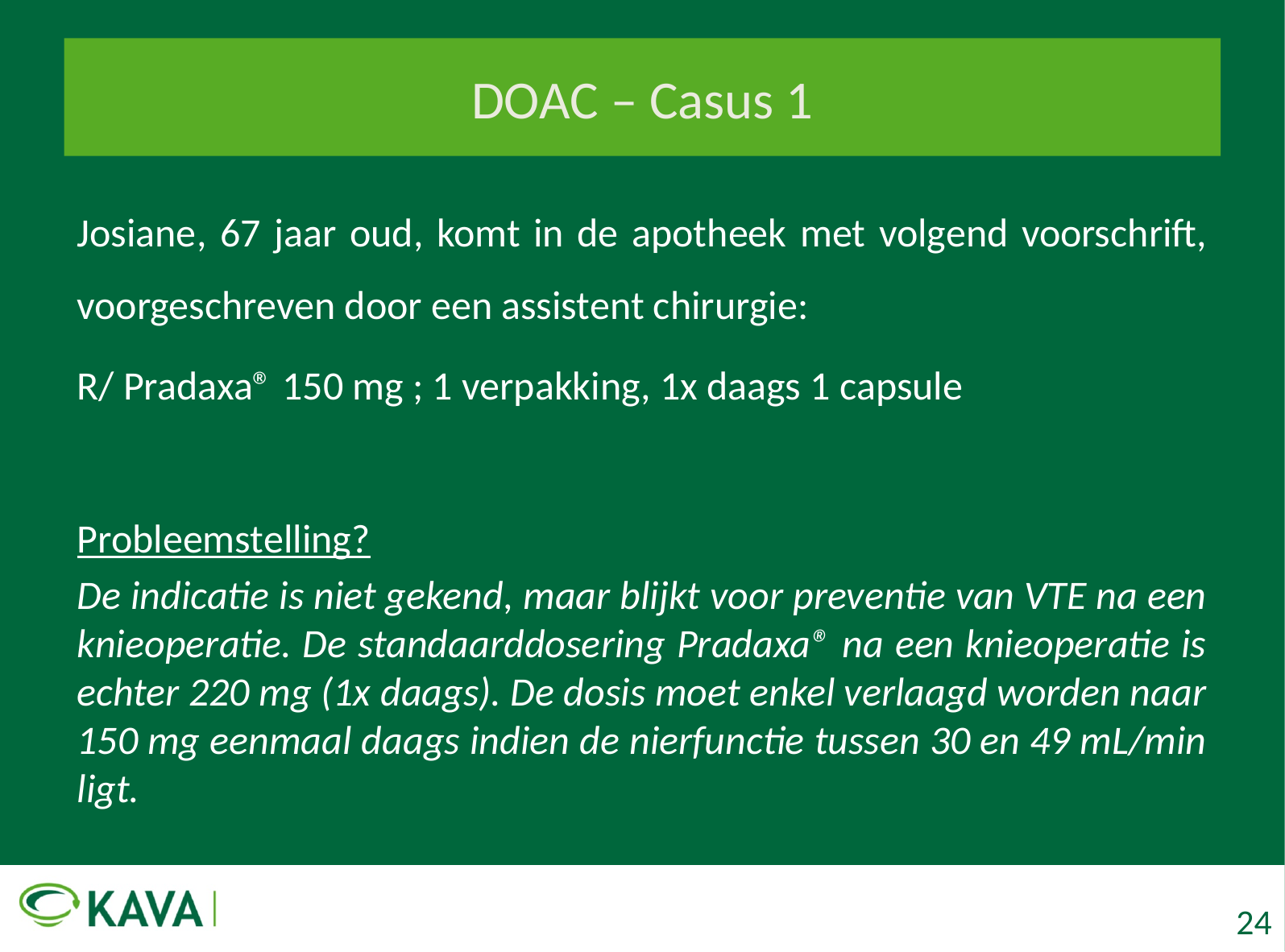

# DOAC – Casus 1
Josiane, 67 jaar oud, komt in de apotheek met volgend voorschrift, voorgeschreven door een assistent chirurgie:
R/ Pradaxa® 150 mg ; 1 verpakking, 1x daags 1 capsule
Probleemstelling?
De indicatie is niet gekend, maar blijkt voor preventie van VTE na een knieoperatie. De standaarddosering Pradaxa® na een knieoperatie is echter 220 mg (1x daags). De dosis moet enkel verlaagd worden naar 150 mg eenmaal daags indien de nierfunctie tussen 30 en 49 mL/min ligt.

24